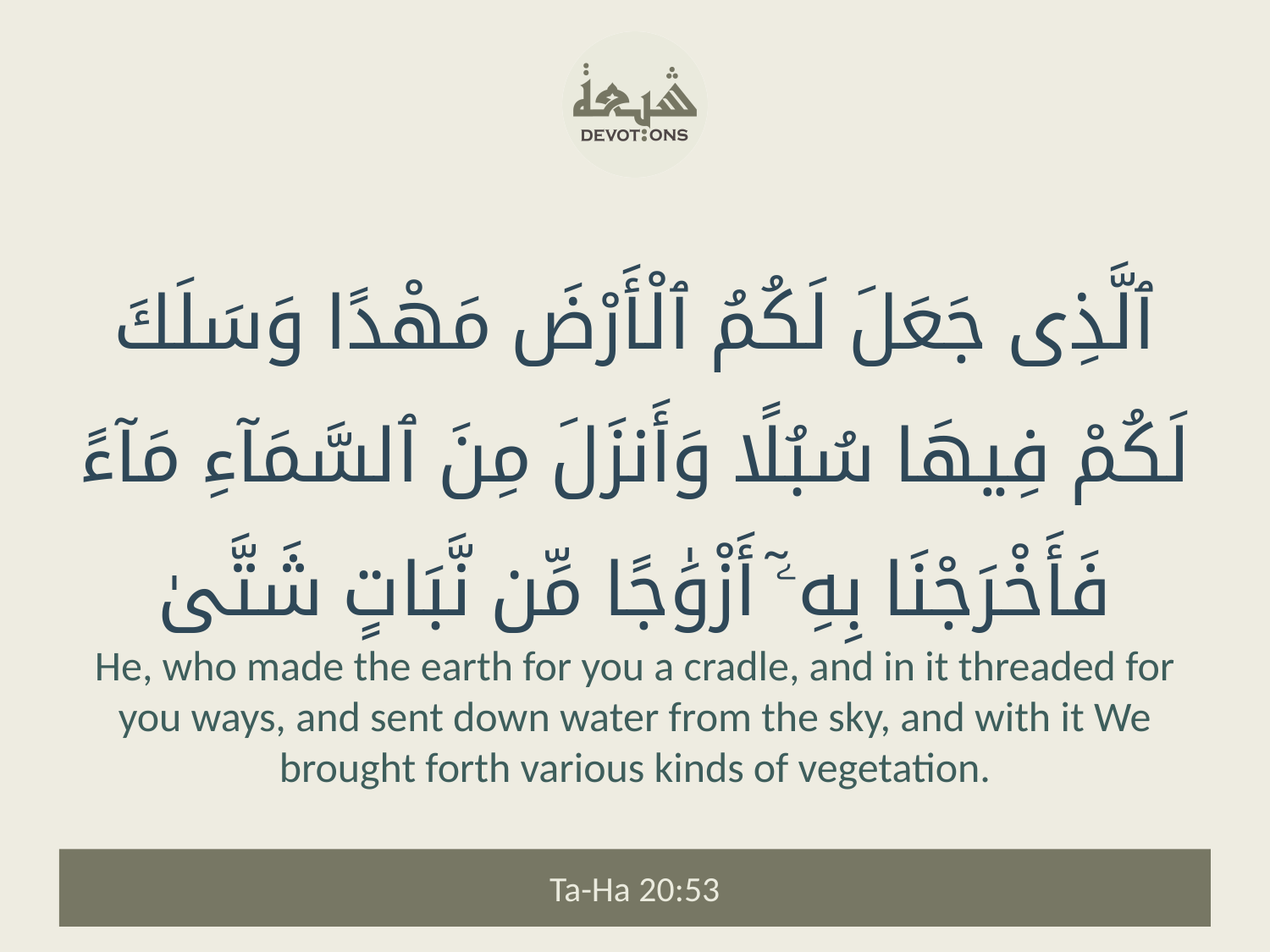

ٱلَّذِى جَعَلَ لَكُمُ ٱلْأَرْضَ مَهْدًا وَسَلَكَ لَكُمْ فِيهَا سُبُلًا وَأَنزَلَ مِنَ ٱلسَّمَآءِ مَآءً فَأَخْرَجْنَا بِهِۦٓ أَزْوَٰجًا مِّن نَّبَاتٍ شَتَّىٰ
He, who made the earth for you a cradle, and in it threaded for you ways, and sent down water from the sky, and with it We brought forth various kinds of vegetation.
Ta-Ha 20:53